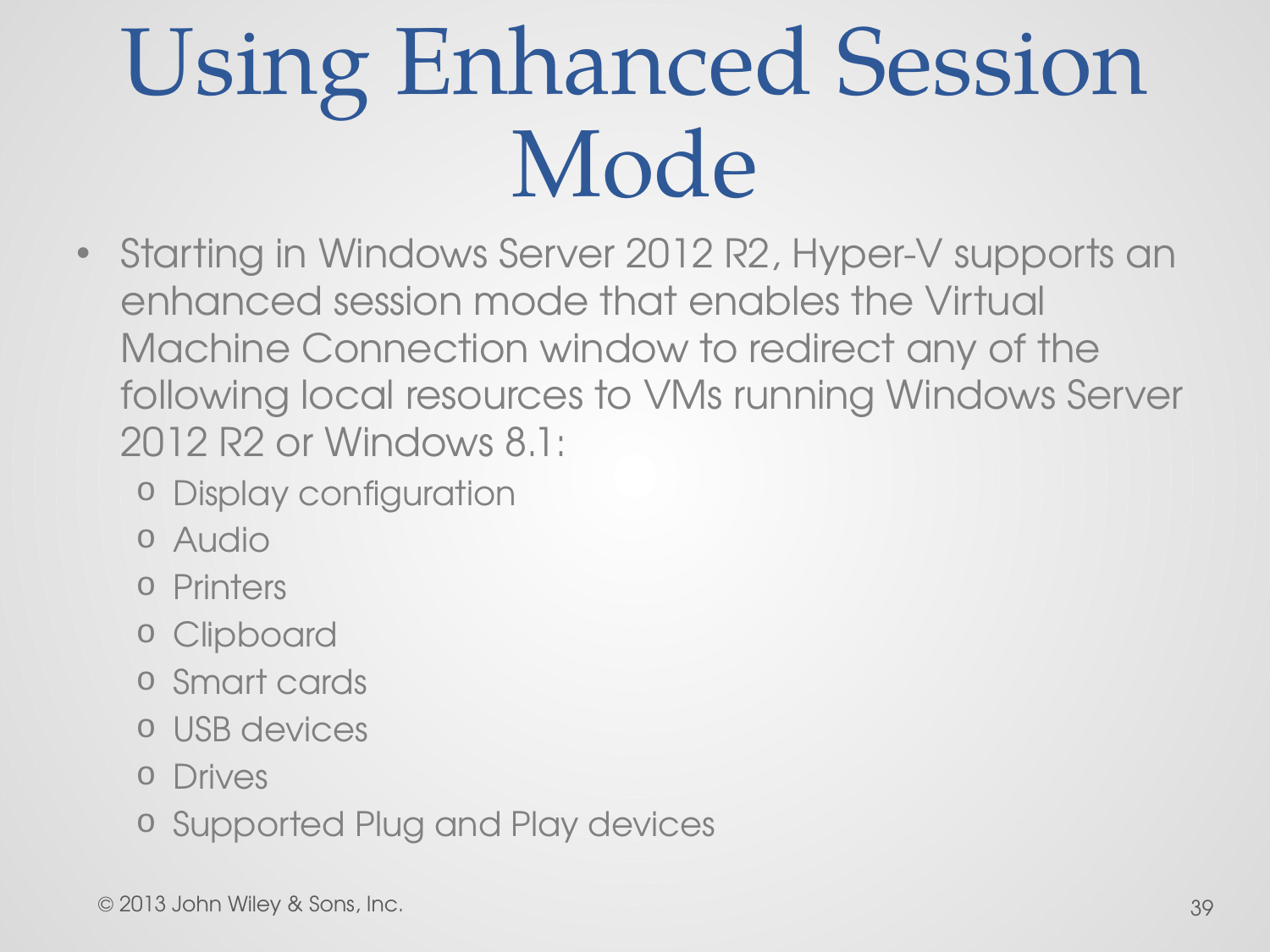

# Using Enhanced Session Mode
Starting in Windows Server 2012 R2, Hyper-V supports an enhanced session mode that enables the Virtual Machine Connection window to redirect any of the following local resources to VMs running Windows Server 2012 R2 or Windows 8.1:
Display configuration
Audio
Printers
Clipboard
Smart cards
USB devices
Drives
Supported Plug and Play devices

© 2013 John Wiley & Sons, Inc.
39